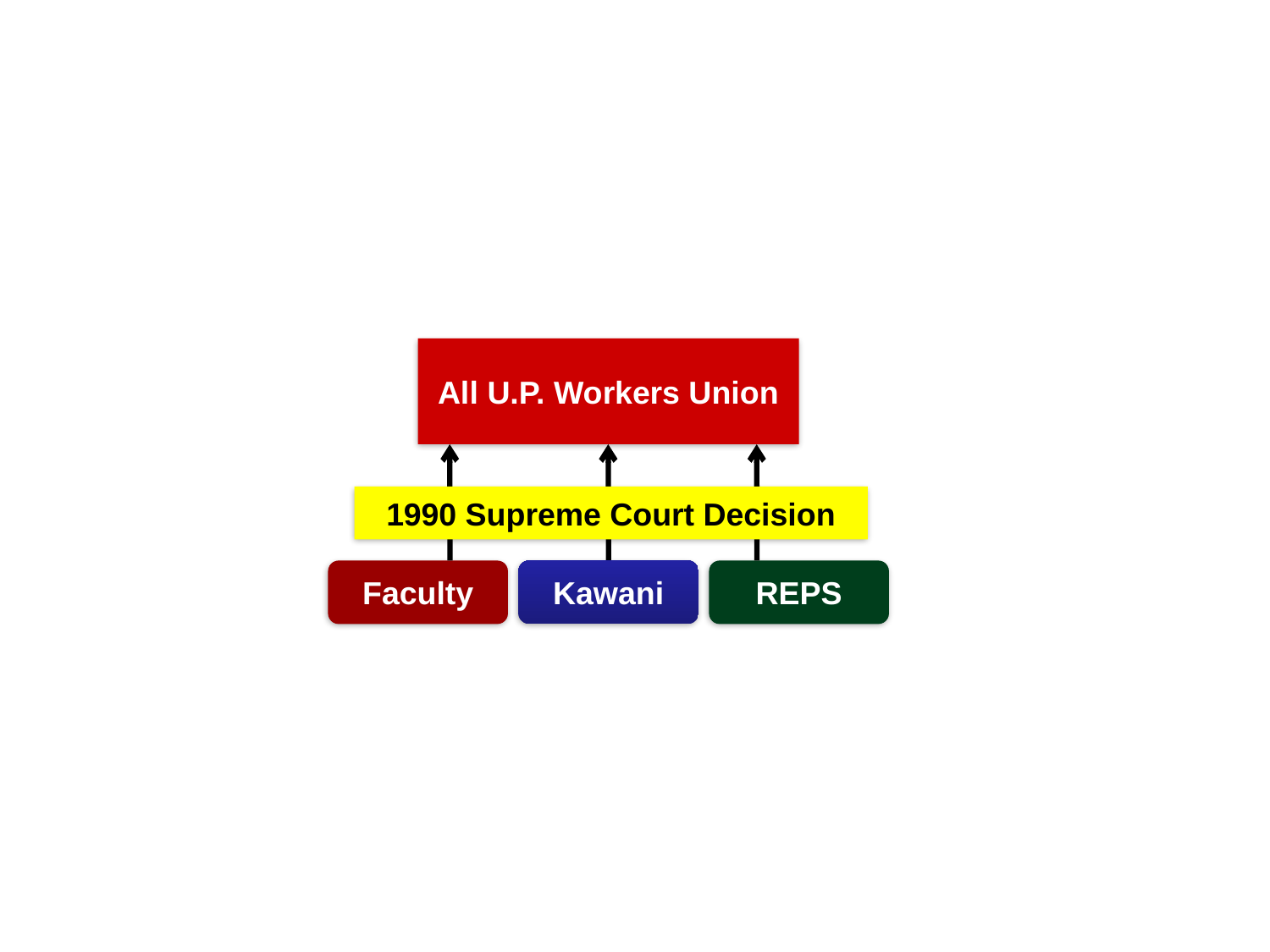

#
All U.P. Workers Union
1990 Supreme Court Decision
Faculty
Kawani
REPS